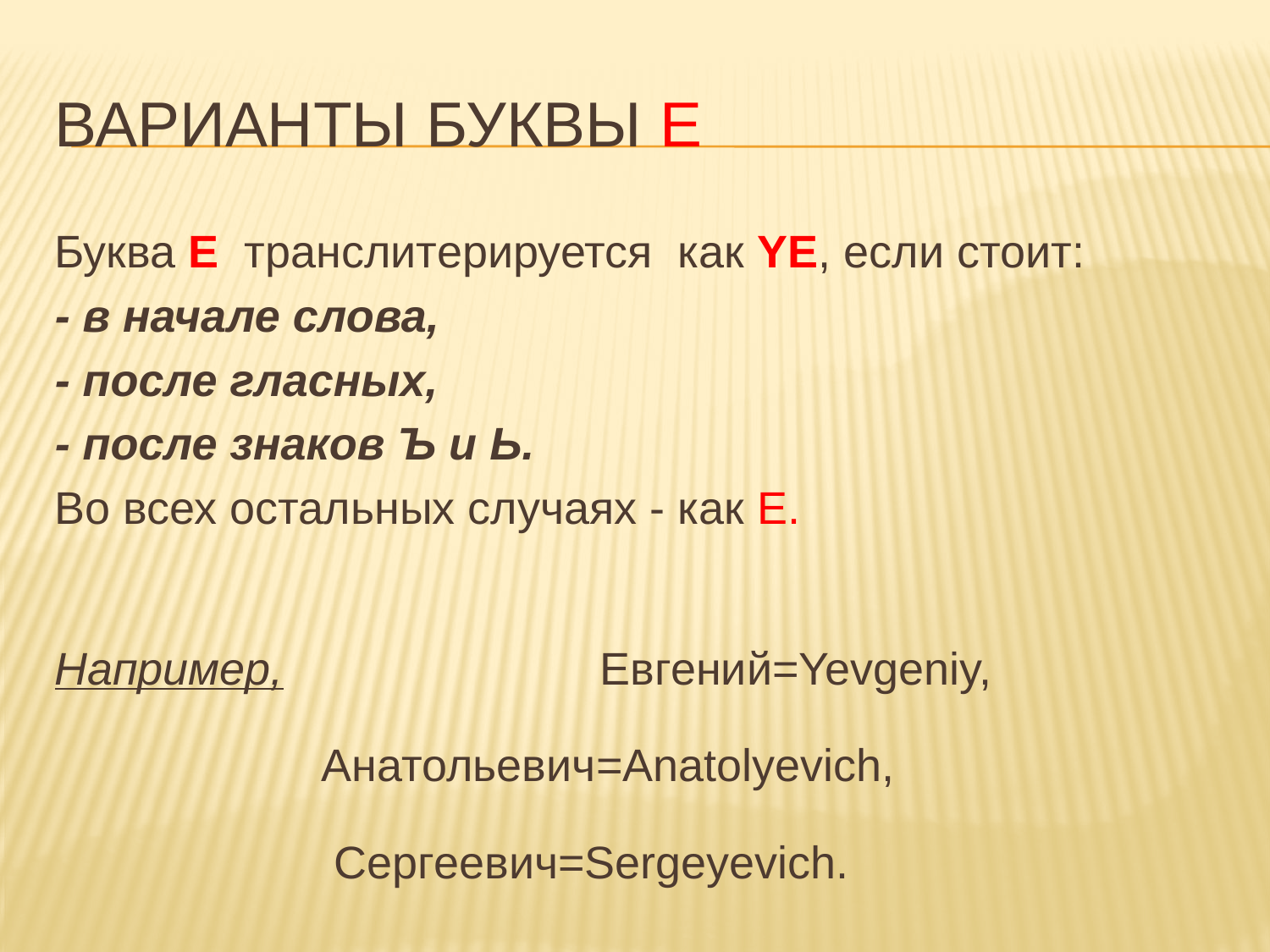

# Варианты буквы Е
Буква Е  транслитерируется  как YE, если стоит:
- в начале слова,
- после гласных,
- после знаков Ъ и Ь.
Во всех остальных случаях - как E.

Например,                         Евгений=Yevgeniy,
                     Анатольевич=Anatolyevich,
                      Сергеевич=Sergeyevich.